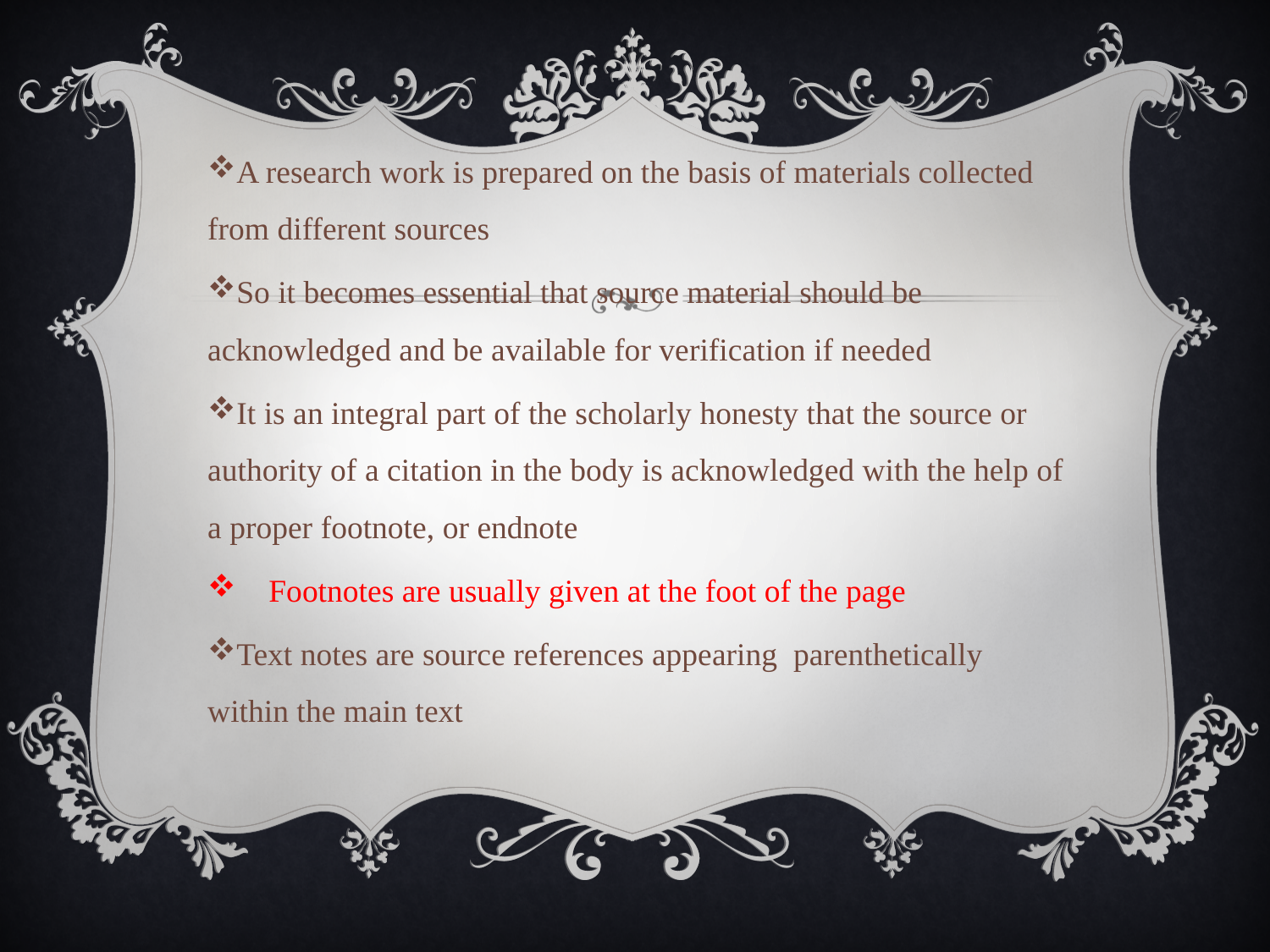

A research work is prepared on the basis of materials collected from different sources
So it becomes essential that source material should be acknowledged and be available for verification if needed
It is an integral part of the scholarly honesty that the source or authority of a citation in the body is acknowledged with the help of a proper footnote, or endnote
    Footnotes are usually given at the foot of the page
Text notes are source references appearing  parenthetically  within the main text